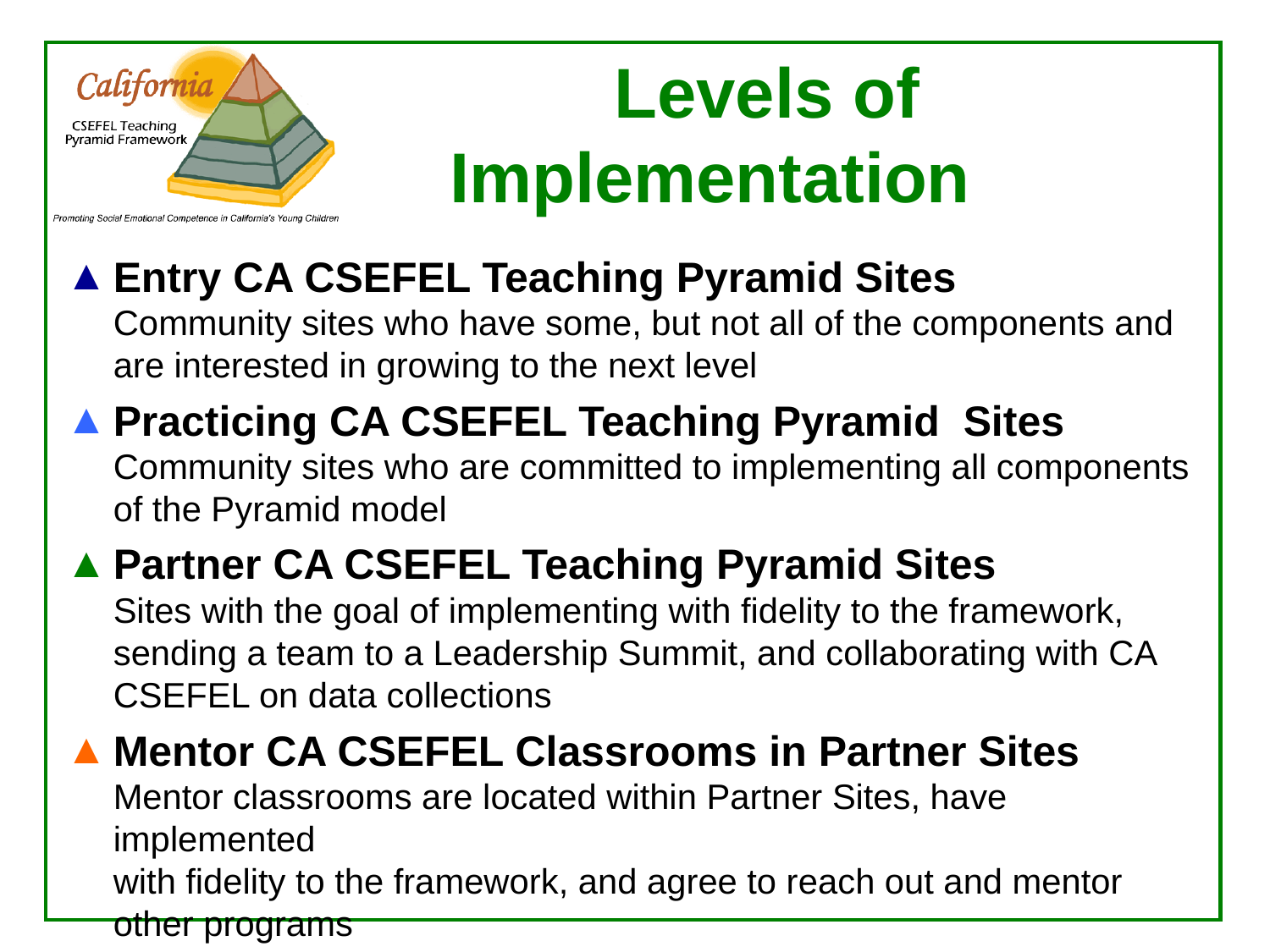

# Levels of Implementation
Entry CA CSEFEL Teaching Pyramid Sites
Community sites who have some, but not all of the components and are interested in growing to the next level
Practicing CA CSEFEL Teaching Pyramid  Sites
Community sites who are committed to implementing all components of the Pyramid model
Partner CA CSEFEL Teaching Pyramid Sites
Sites with the goal of implementing with fidelity to the framework, sending a team to a Leadership Summit, and collaborating with CA CSEFEL on data collections
Mentor CA CSEFEL Classrooms in Partner Sites
Mentor classrooms are located within Partner Sites, have implemented
with fidelity to the framework, and agree to reach out and mentor other programs